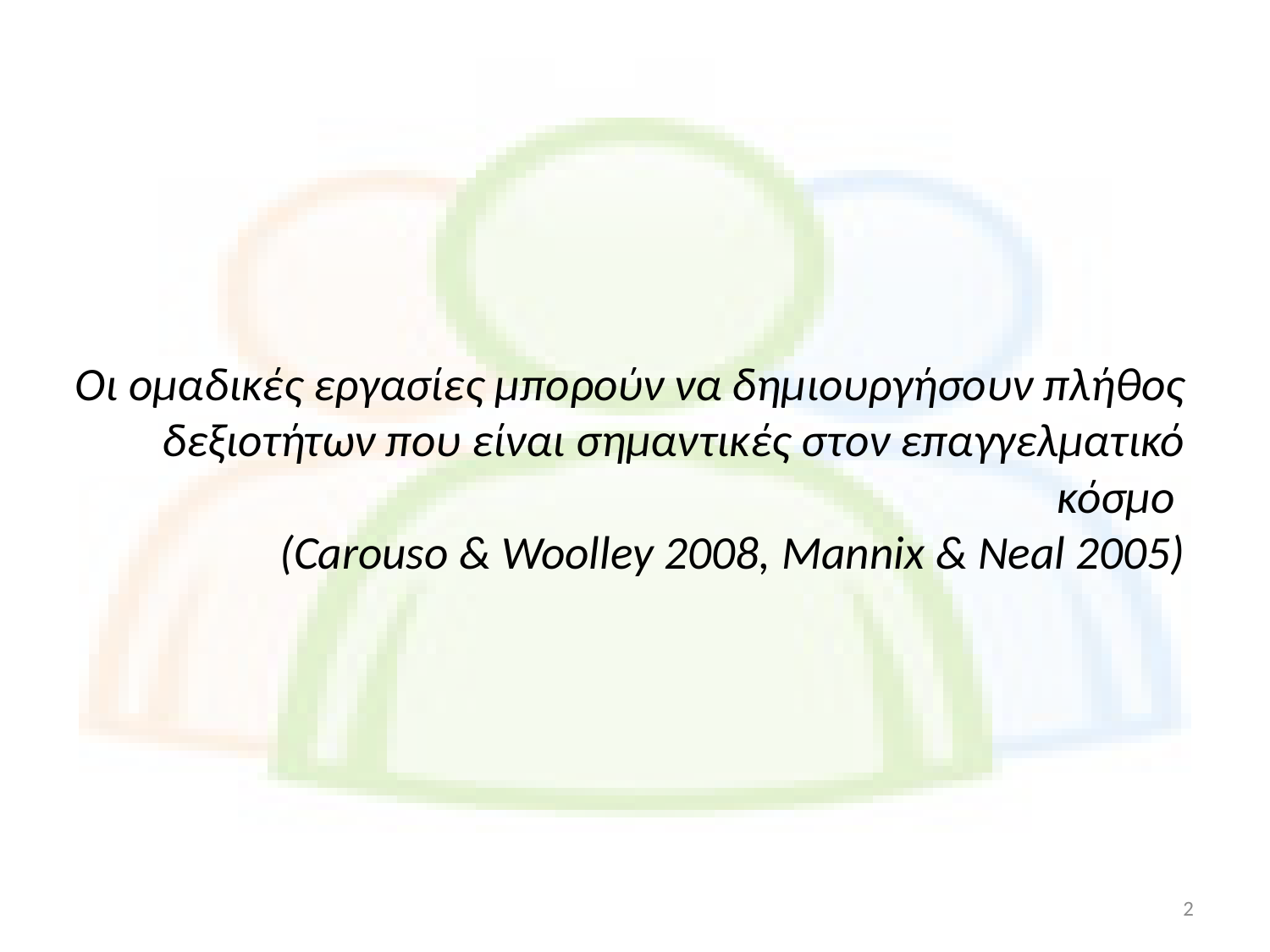

# Οι ομαδικές εργασίες μπορούν να δημιουργήσουν πλήθος δεξιοτήτων που είναι σημαντικές στον επαγγελματικό κόσμο (Carouso & Woolley 2008, Mannix & Neal 2005)
2